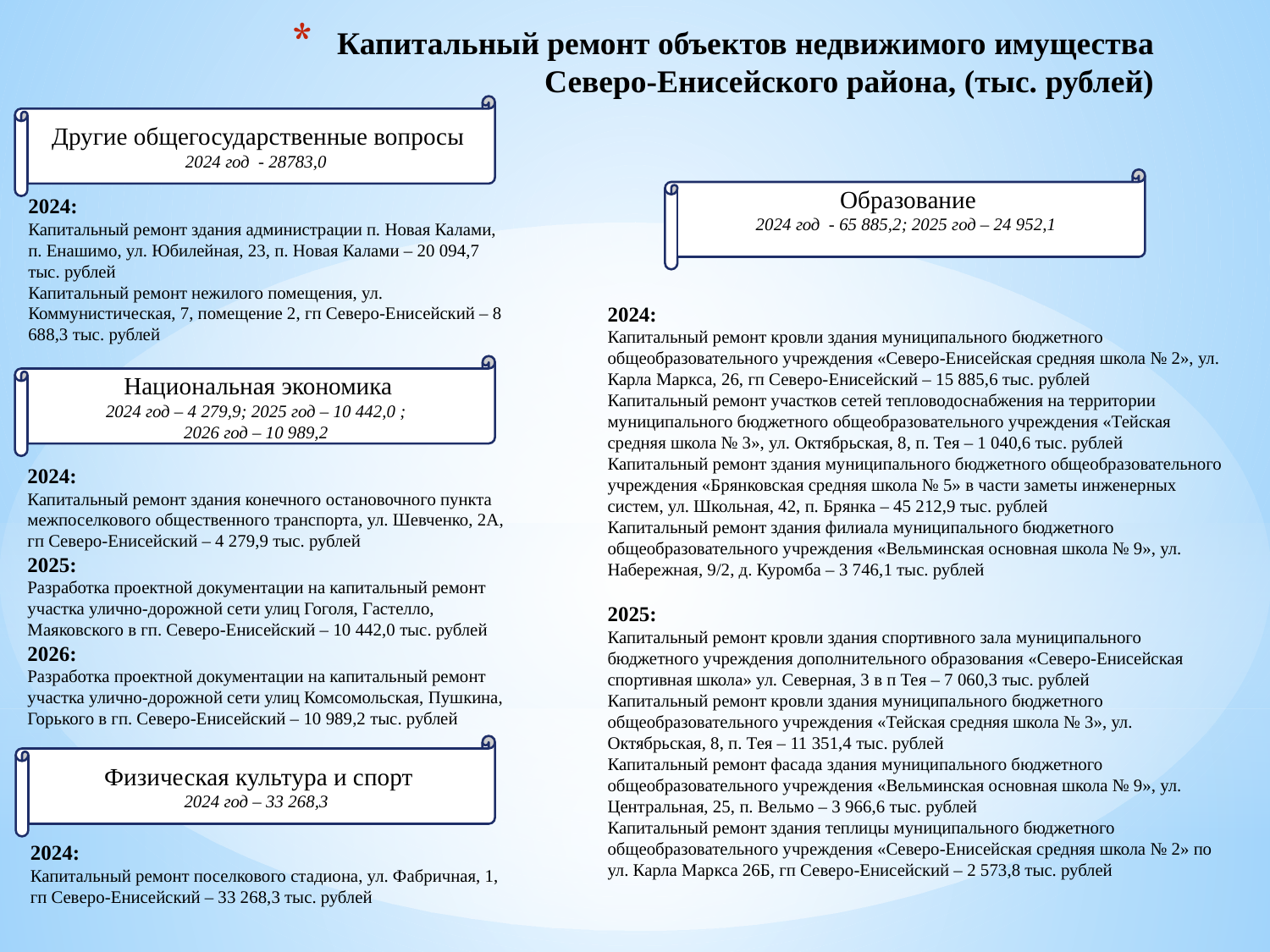

# Капитальный ремонт объектов недвижимого имущества Северо-Енисейского района, (тыс. рублей)
Другие общегосударственные вопросы
2024 год  - 28783,0
Образование
2024 год  - 65 885,2; 2025 год – 24 952,1

2024:
Капитальный ремонт здания администрации п. Новая Калами, п. Енашимо, ул. Юбилейная, 23, п. Новая Калами – 20 094,7 тыс. рублей
Капитальный ремонт нежилого помещения, ул. Коммунистическая, 7, помещение 2, гп Северо-Енисейский – 8 688,3 тыс. рублей
2024:
Капитальный ремонт кровли здания муниципального бюджетного общеобразовательного учреждения «Северо-Енисейская средняя школа № 2», ул. Карла Маркса, 26, гп Северо-Енисейский – 15 885,6 тыс. рублей
Капитальный ремонт участков сетей тепловодоснабжения на территории муниципального бюджетного общеобразовательного учреждения «Тейская средняя школа № 3», ул. Октябрьская, 8, п. Тея – 1 040,6 тыс. рублей
Капитальный ремонт здания муниципального бюджетного общеобразовательного учреждения «Брянковская средняя школа № 5» в части заметы инженерных систем, ул. Школьная, 42, п. Брянка – 45 212,9 тыс. рублей
Капитальный ремонт здания филиала муниципального бюджетного общеобразовательного учреждения «Вельминская основная школа № 9», ул. Набережная, 9/2, д. Куромба – 3 746,1 тыс. рублей

2025:
Капитальный ремонт кровли здания спортивного зала муниципального бюджетного учреждения дополнительного образования «Северо-Енисейская спортивная школа» ул. Северная, 3 в п Тея – 7 060,3 тыс. рублей
Капитальный ремонт кровли здания муниципального бюджетного общеобразовательного учреждения «Тейская средняя школа № 3», ул. Октябрьская, 8, п. Тея – 11 351,4 тыс. рублей
Капитальный ремонт фасада здания муниципального бюджетного общеобразовательного учреждения «Вельминская основная школа № 9», ул.
Центральная, 25, п. Вельмо – 3 966,6 тыс. рублей
Капитальный ремонт здания теплицы муниципального бюджетного общеобразовательного учреждения «Северо-Енисейская средняя школа № 2» по ул. Карла Маркса 26Б, гп Северо-Енисейский – 2 573,8 тыс. рублей
Национальная экономика
2024 год – 4 279,9; 2025 год – 10 442,0 ;
2026 год – 10 989,2
2024:
Капитальный ремонт здания конечного остановочного пункта межпоселкового общественного транспорта, ул. Шевченко, 2А,
гп Северо-Енисейский – 4 279,9 тыс. рублей
2025:
Разработка проектной документации на капитальный ремонт участка улично-дорожной сети улиц Гоголя, Гастелло, Маяковского в гп. Северо-Енисейский – 10 442,0 тыс. рублей
2026:
Разработка проектной документации на капитальный ремонт участка улично-дорожной сети улиц Комсомольская, Пушкина, Горького в гп. Северо-Енисейский – 10 989,2 тыс. рублей
Физическая культура и спорт
2024 год – 33 268,3
2024:
Капитальный ремонт поселкового стадиона, ул. Фабричная, 1,
гп Северо-Енисейский – 33 268,3 тыс. рублей